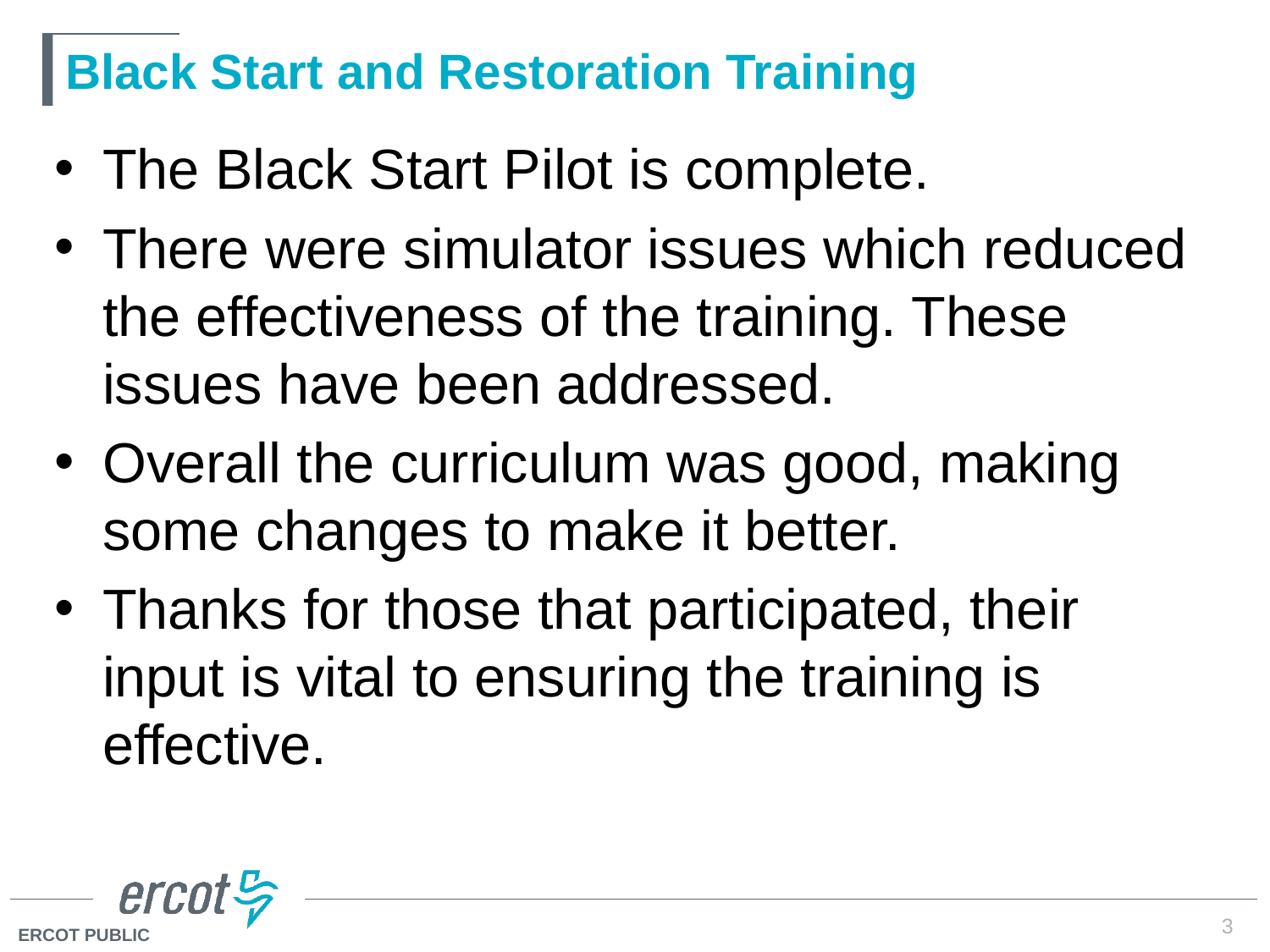

# Black Start and Restoration Training
The Black Start Pilot is complete.
There were simulator issues which reduced the effectiveness of the training. These issues have been addressed.
Overall the curriculum was good, making some changes to make it better.
Thanks for those that participated, their input is vital to ensuring the training is effective.
3